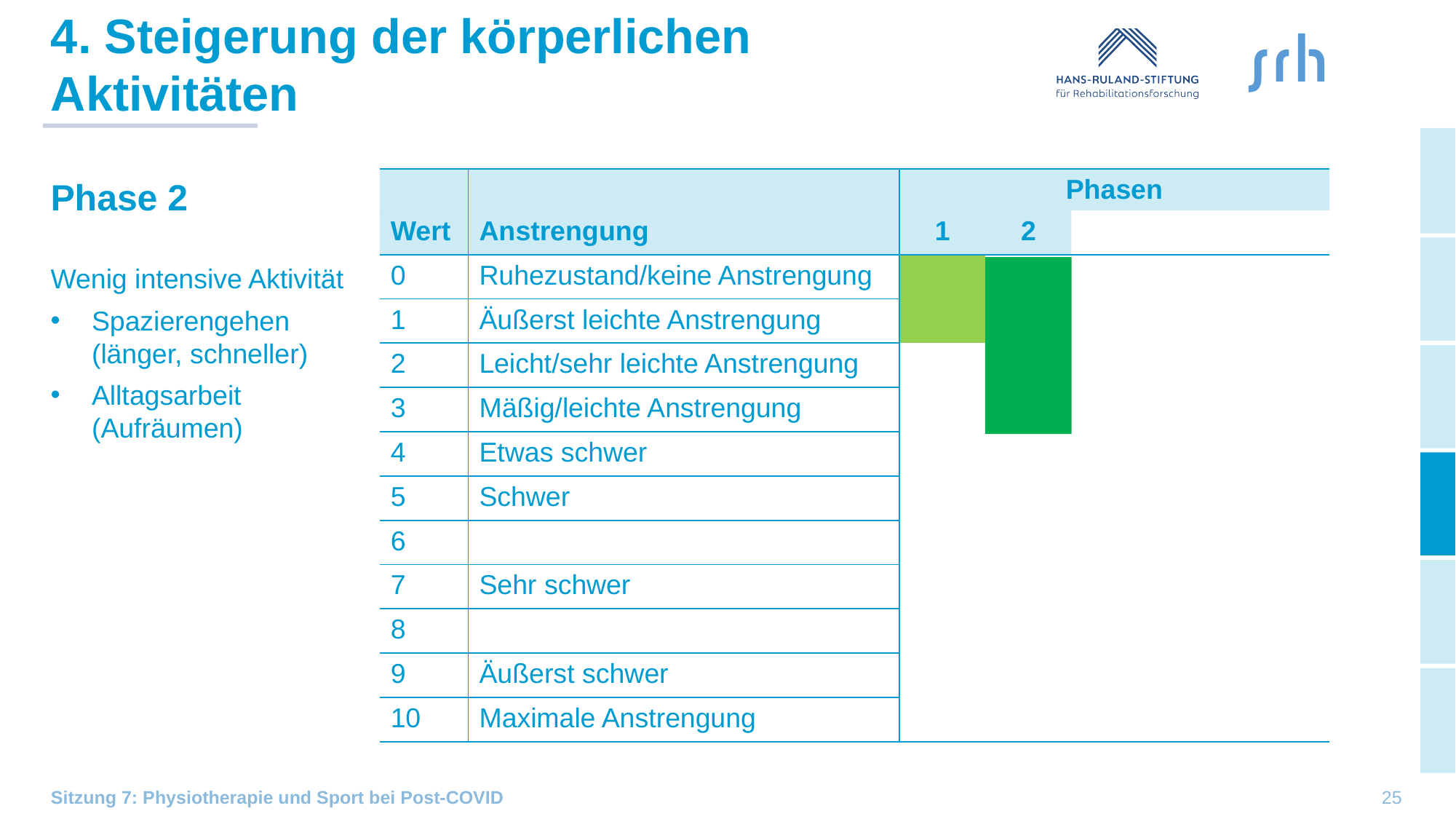

# 4. Steigerung der körperlichen Aktivitäten
Phase 2

Wenig intensive Aktivität
Spazierengehen
(länger, schneller)
Alltagsarbeit
(Aufräumen)
|  |  | Phasen |  |  |  |  |
| --- | --- | --- | --- | --- | --- | --- |
| Wert | Anstrengung | 1 | 2 |  |  |  |
| 0 | Ruhezustand/keine Anstrengung |  |  |  |  |  |
| 1 | Äußerst leichte Anstrengung |  |  |  |  |  |
| 2 | Leicht/sehr leichte Anstrengung |  |  |  |  |  |
| 3 | Mäßig/leichte Anstrengung |  |  |  |  |  |
| 4 | Etwas schwer |  |  |  |  |  |
| 5 | Schwer |  |  |  |  |  |
| 6 |  |  |  |  |  |  |
| 7 | Sehr schwer |  |  |  |  |  |
| 8 |  |  |  |  |  |  |
| 9 | Äußerst schwer |  |  |  |  |  |
| 10 | Maximale Anstrengung |  |  |  |  |  |

25
Sitzung 7: Physiotherapie und Sport bei Post-COVID